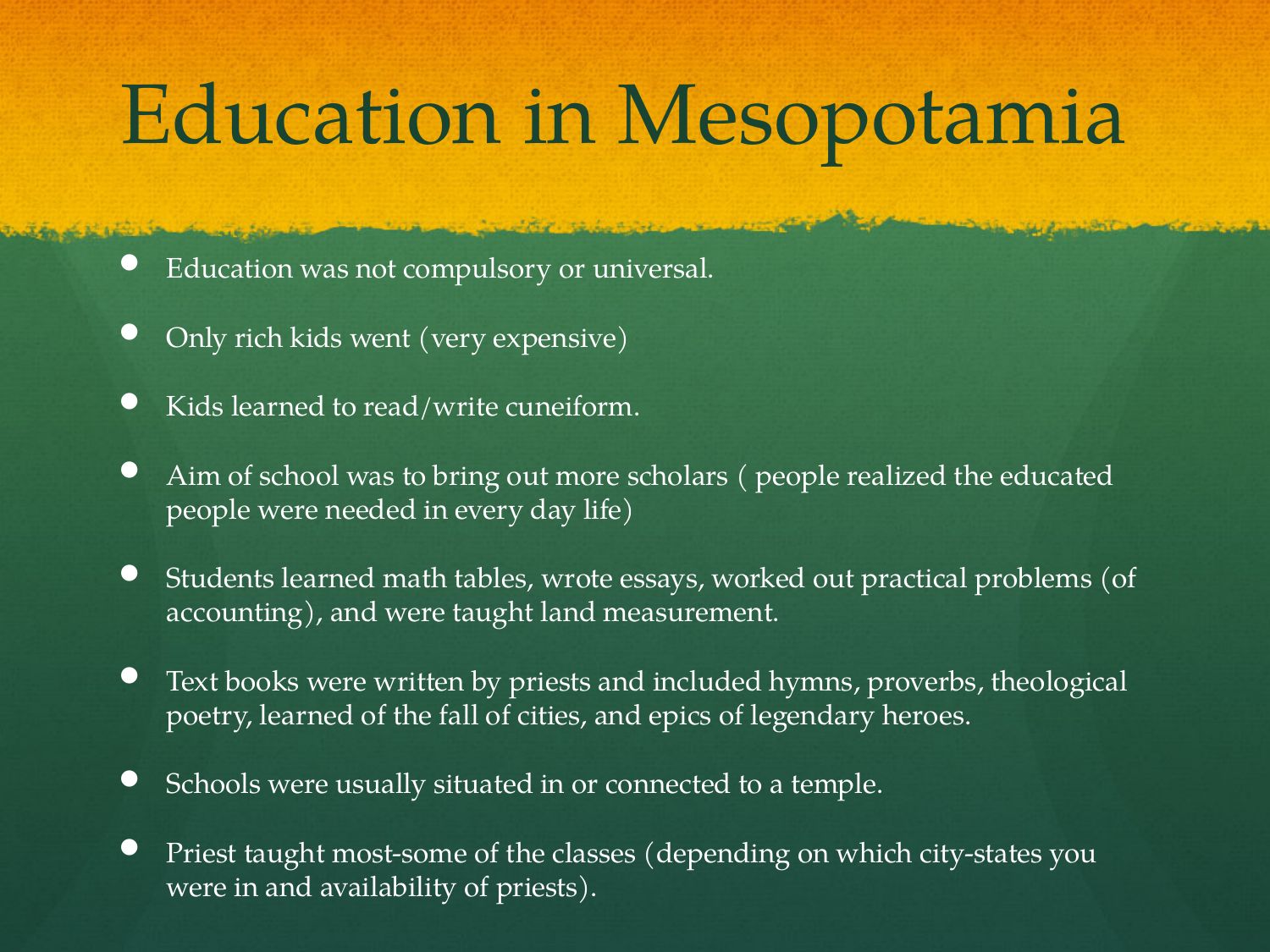

# Education in Mesopotamia
Education was not compulsory or universal.
Only rich kids went (very expensive)
Kids learned to read/write cuneiform.
Aim of school was to bring out more scholars ( people realized the educated people were needed in every day life)
Students learned math tables, wrote essays, worked out practical problems (of accounting), and were taught land measurement.
Text books were written by priests and included hymns, proverbs, theological poetry, learned of the fall of cities, and epics of legendary heroes.
Schools were usually situated in or connected to a temple.
Priest taught most-some of the classes (depending on which city-states you were in and availability of priests).